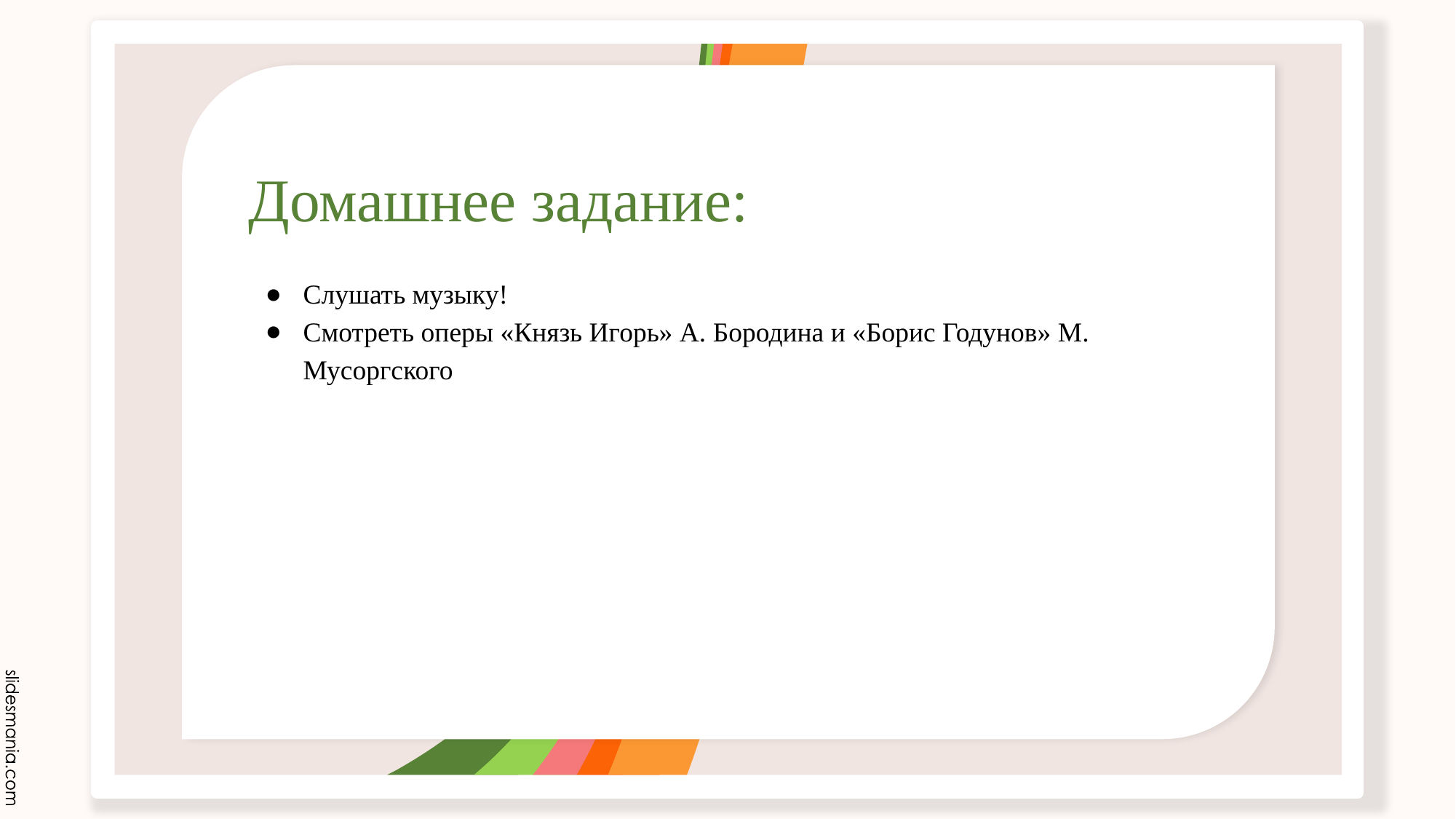

# Домашнее задание:
Слушать музыку!
Смотреть оперы «Князь Игорь» А. Бородина и «Борис Годунов» М. Мусоргского